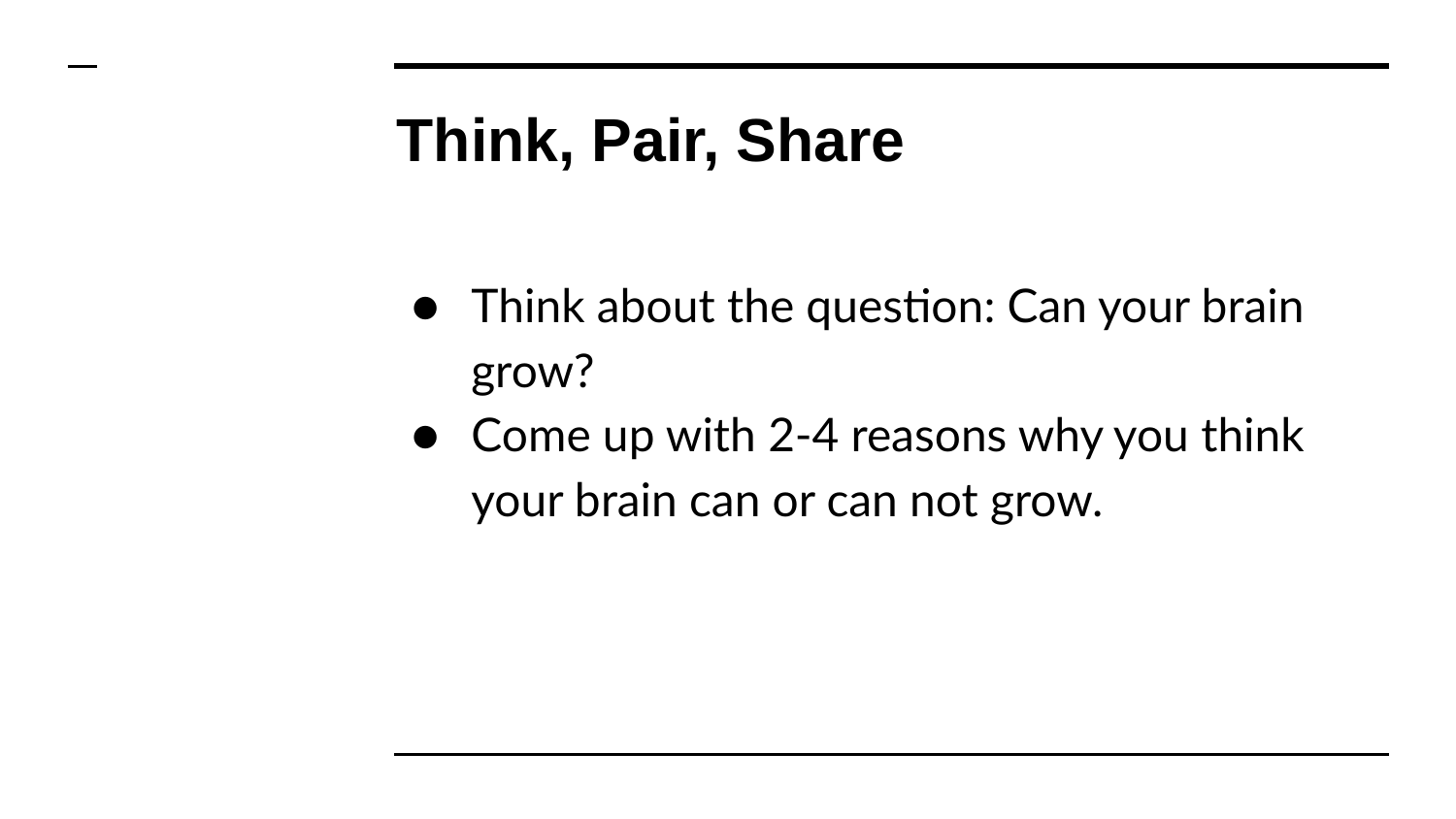

# Think, Pair, Share
Think about the question: Can your brain grow?
Come up with 2-4 reasons why you think your brain can or can not grow.